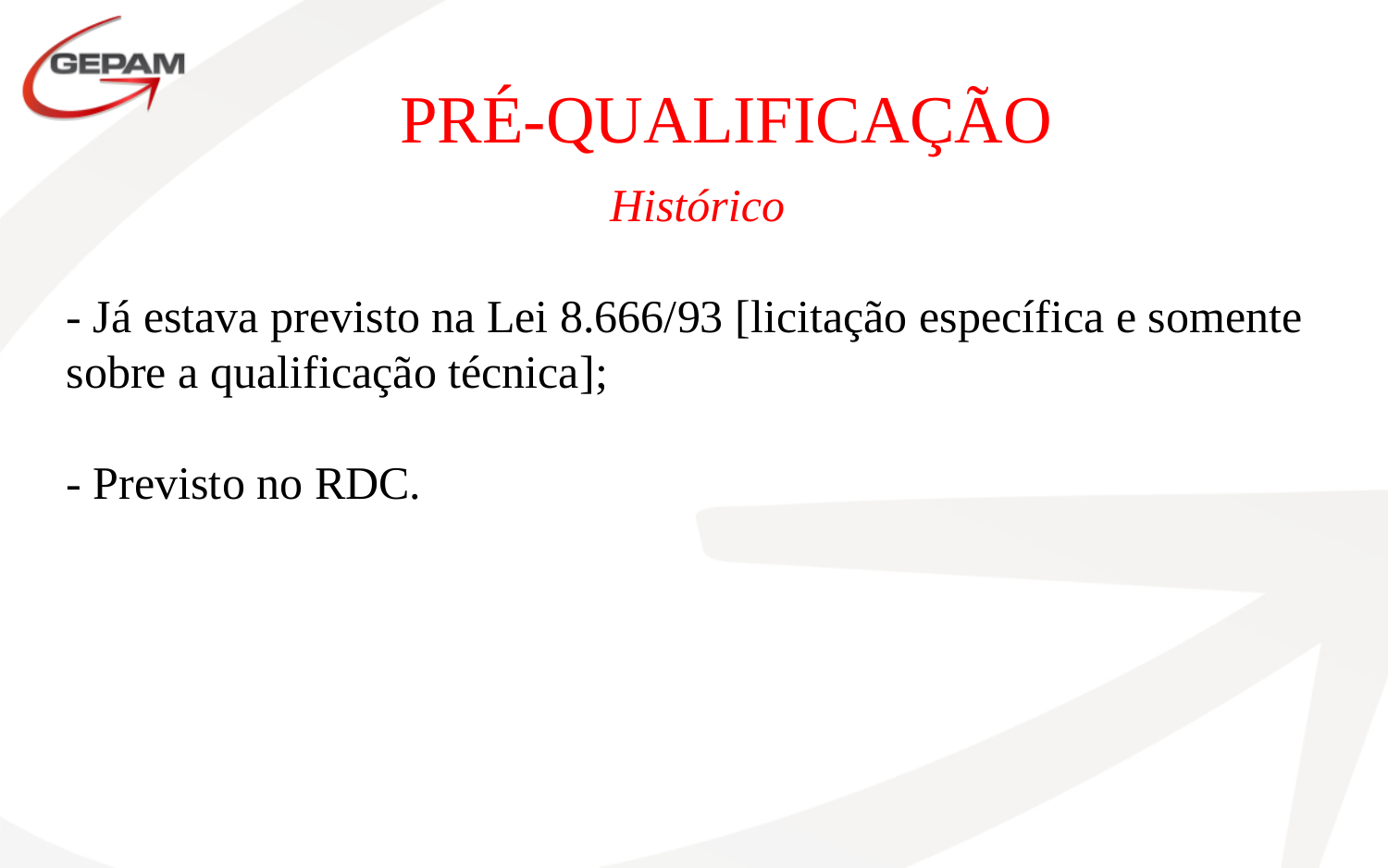

PRÉ-QUALIFICAÇÃO
Histórico

- Já estava previsto na Lei 8.666/93 [licitação específica e somente sobre a qualificação técnica];

- Previsto no RDC.